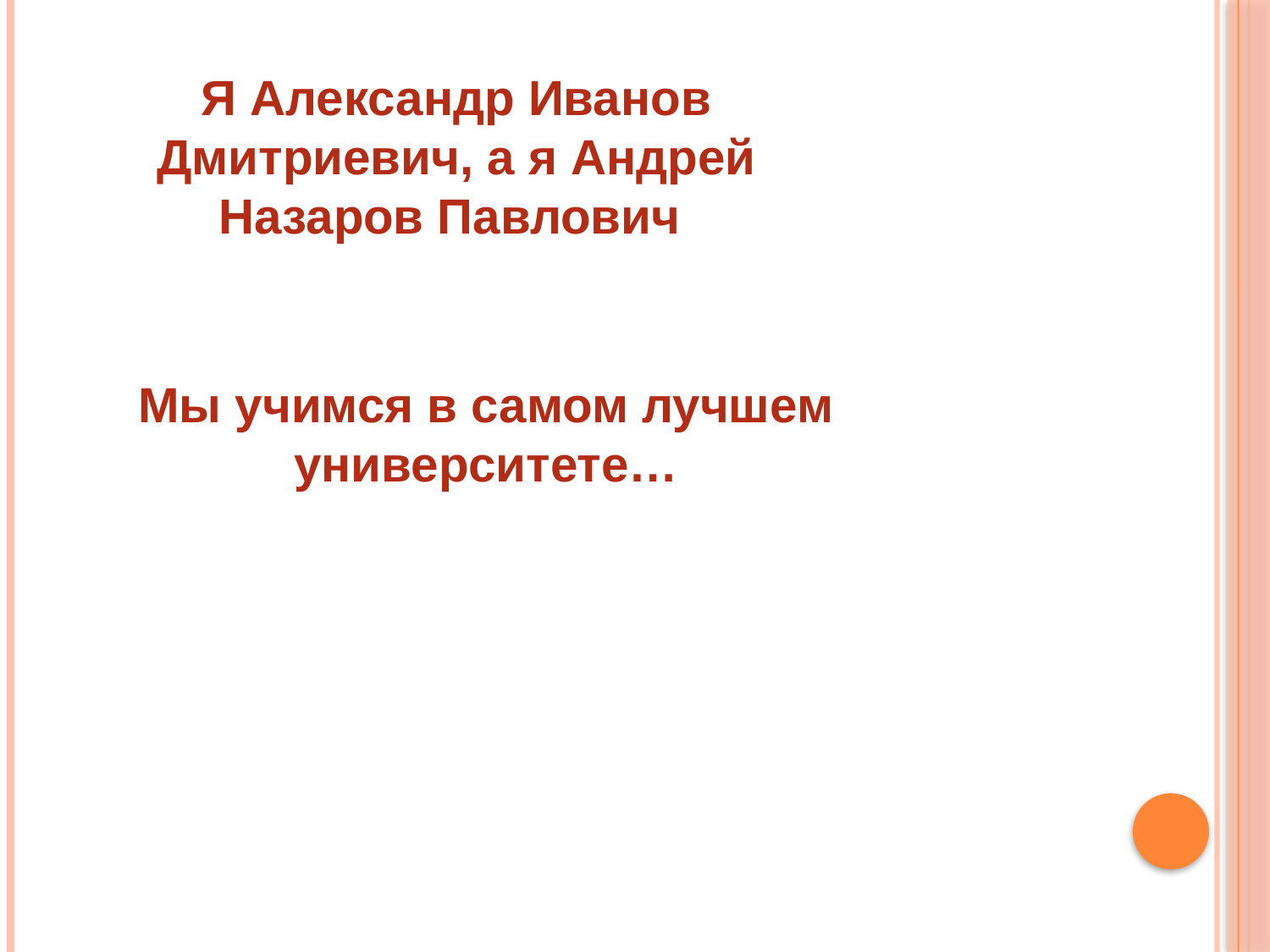

Я Александр Иванов Дмитриевич, а я Андрей Назаров Павлович
Мы учимся в самом лучшем университете…
ВГИПУ!!!